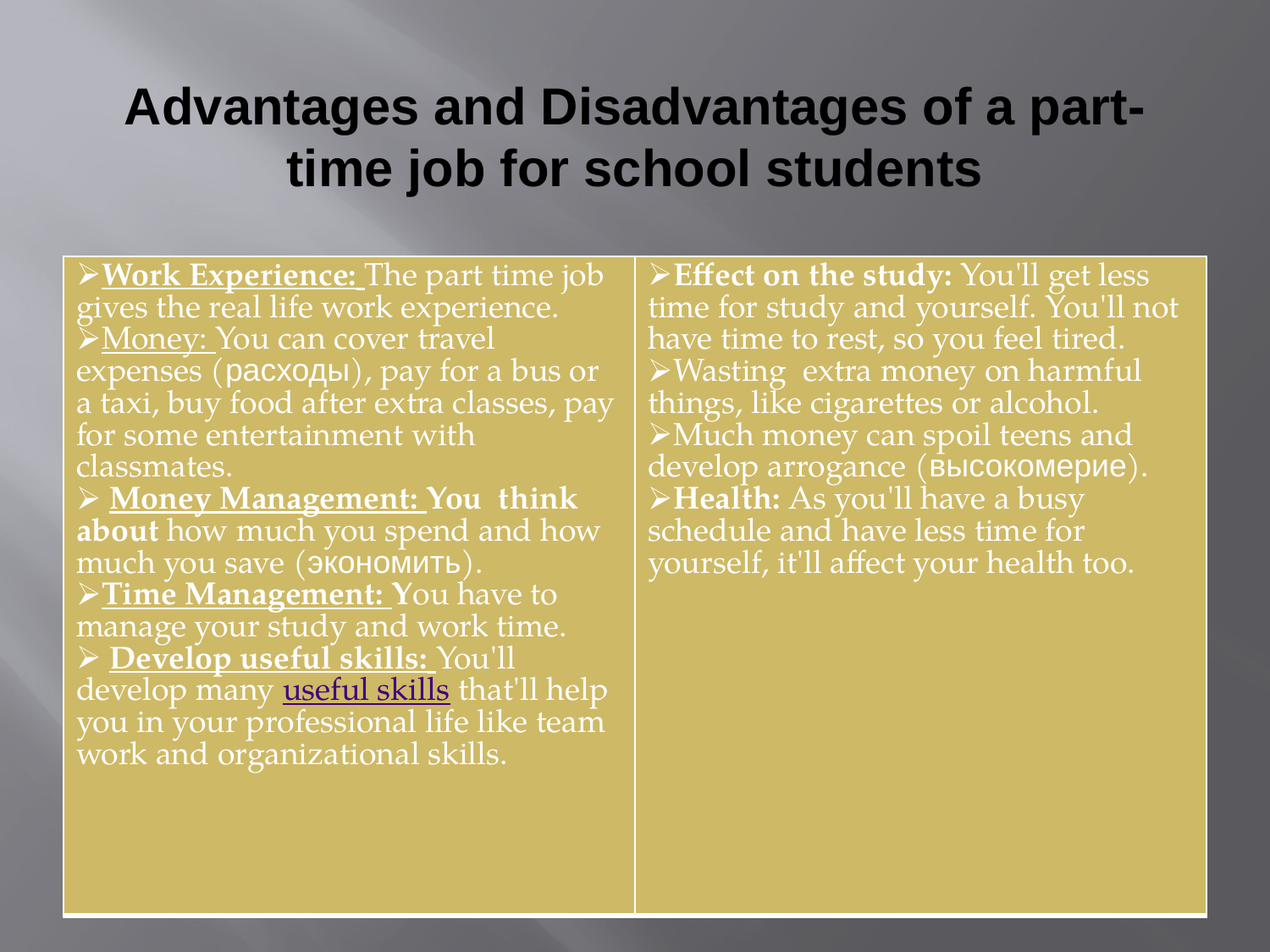

# Advantages and Disadvantages of a part-time job for school students
| Work Experience: The part time job gives the real life work experience. Money: You can cover travel expenses (расходы), pay for a bus or a taxi, buy food after extra classes, pay for some entertainment with classmates. Money Management: You think about how much you spend and how much you save (экономить). Time Management: You have to manage your study and work time. Develop useful skills: You'll develop many useful skills that'll help you in your professional life like team work and organizational skills. | Effect on the study: You'll get less time for study and yourself. You'll not have time to rest, so you feel tired. Wasting extra money on harmful things, like cigarettes or alcohol. Much money can spoil teens and develop arrogance (высокомерие). Health: As you'll have a busy schedule and have less time for yourself, it'll affect your health too. |
| --- | --- |